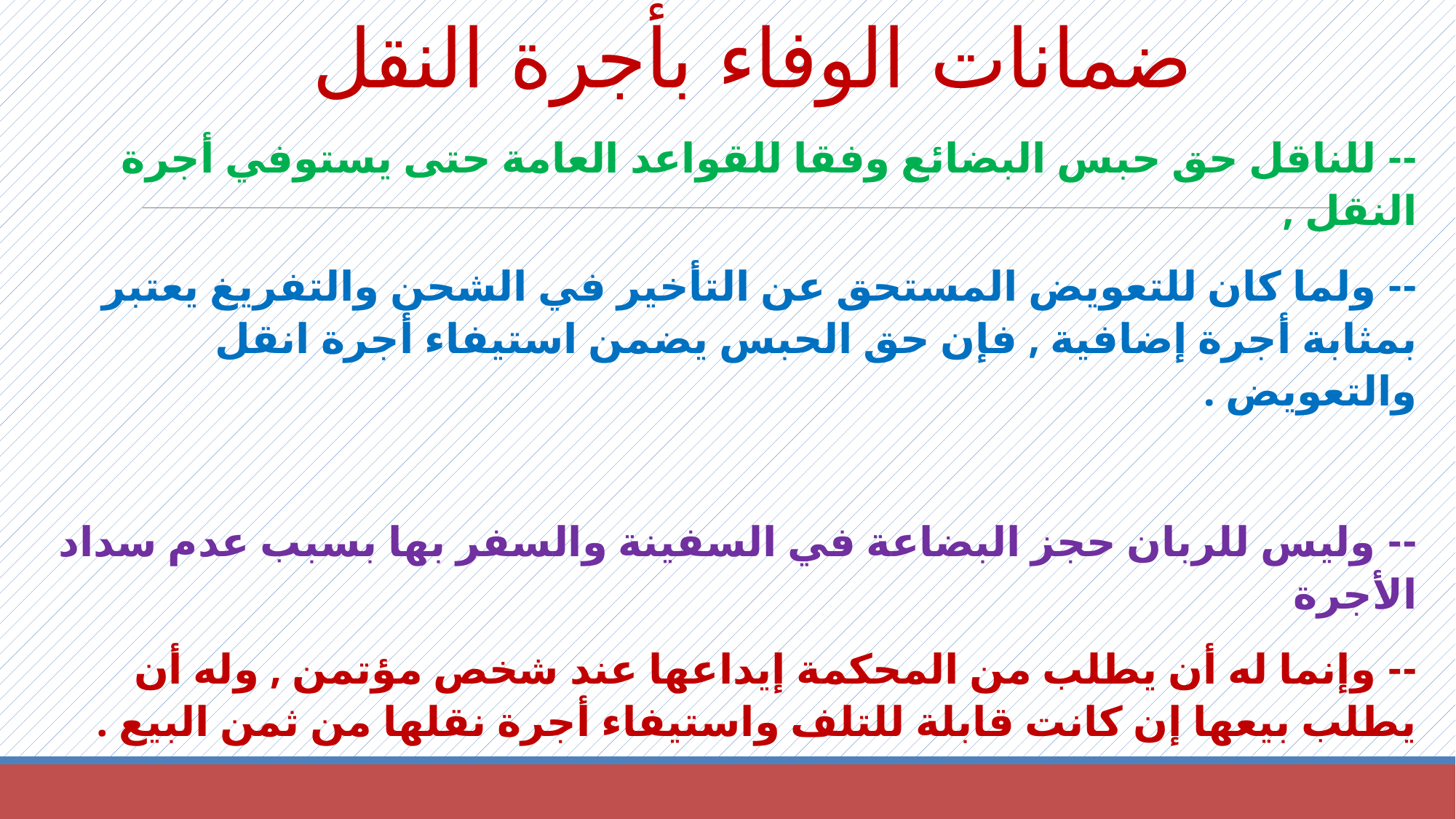

# ضمانات الوفاء بأجرة النقل
-- للناقل حق حبس البضائع وفقا للقواعد العامة حتى يستوفي أجرة النقل ,
-- ولما كان للتعويض المستحق عن التأخير في الشحن والتفريغ يعتبر بمثابة أجرة إضافية , فإن حق الحبس يضمن استيفاء أجرة انقل والتعويض .

-- وليس للربان حجز البضاعة في السفينة والسفر بها بسبب عدم سداد الأجرة
-- وإنما له أن يطلب من المحكمة إيداعها عند شخص مؤتمن , وله أن يطلب بيعها إن كانت قابلة للتلف واستيفاء أجرة نقلها من ثمن البيع .